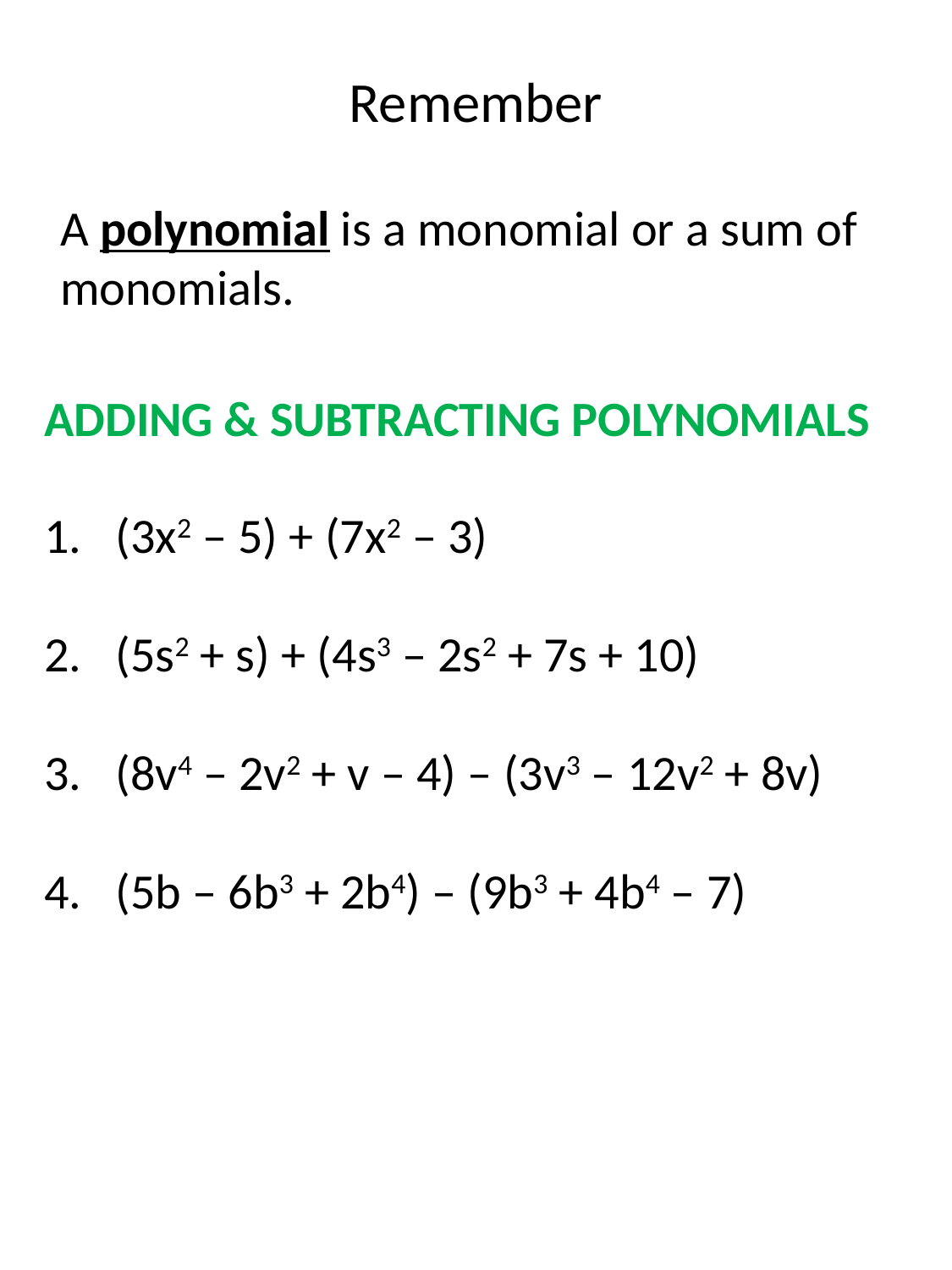

# Remember
A polynomial is a monomial or a sum of monomials.
ADDING & SUBTRACTING POLYNOMIALS
(3x2 – 5) + (7x2 – 3)

(5s2 + s) + (4s3 – 2s2 + 7s + 10)

(8v4 – 2v2 + v – 4) – (3v3 – 12v2 + 8v)

(5b – 6b3 + 2b4) – (9b3 + 4b4 – 7)